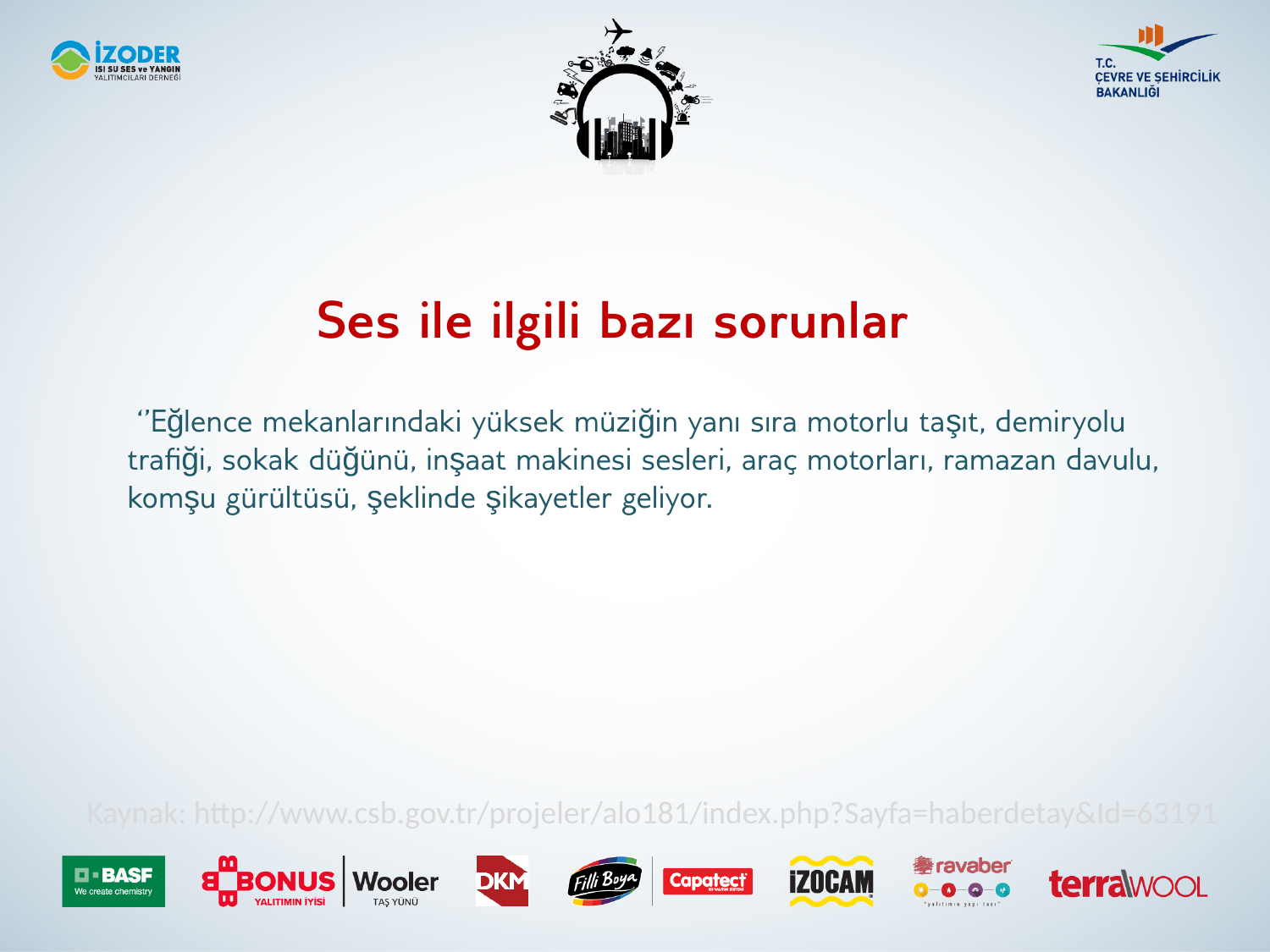

Ses ile ilgili bazı sorunlar

 ‘’Eğlence mekanlarındaki yüksek müziğin yanı sıra motorlu taşıt, demiryolu trafiği, sokak düğünü, inşaat makinesi sesleri, araç motorları, ramazan davulu, komşu gürültüsü, şeklinde şikayetler geliyor.

Kaynak: http://www.csb.gov.tr/projeler/alo181/index.php?Sayfa=haberdetay&Id=63191